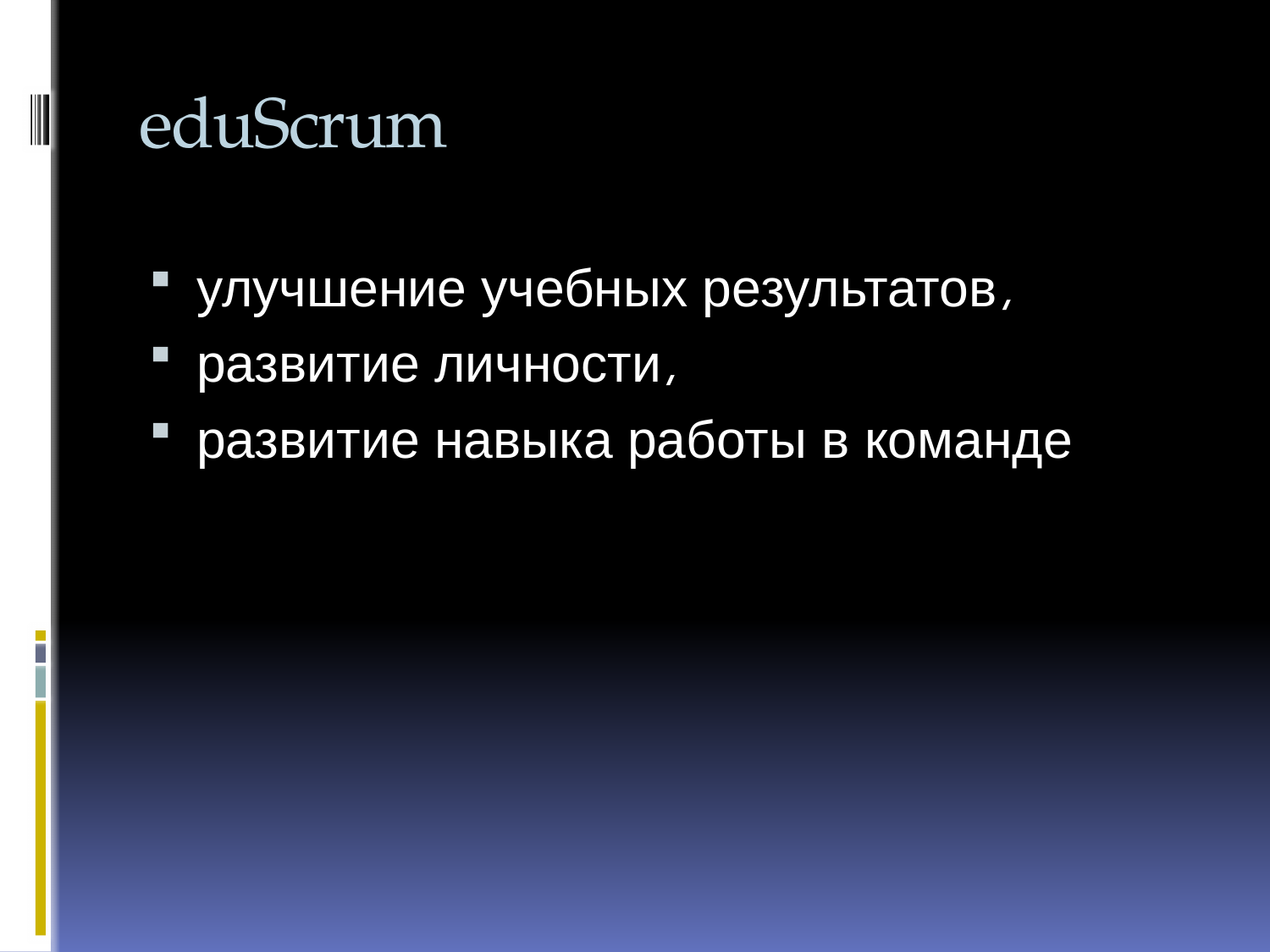

# eduScrum
улучшение учебных результатов,
развитие личности,
развитие навыка работы в команде